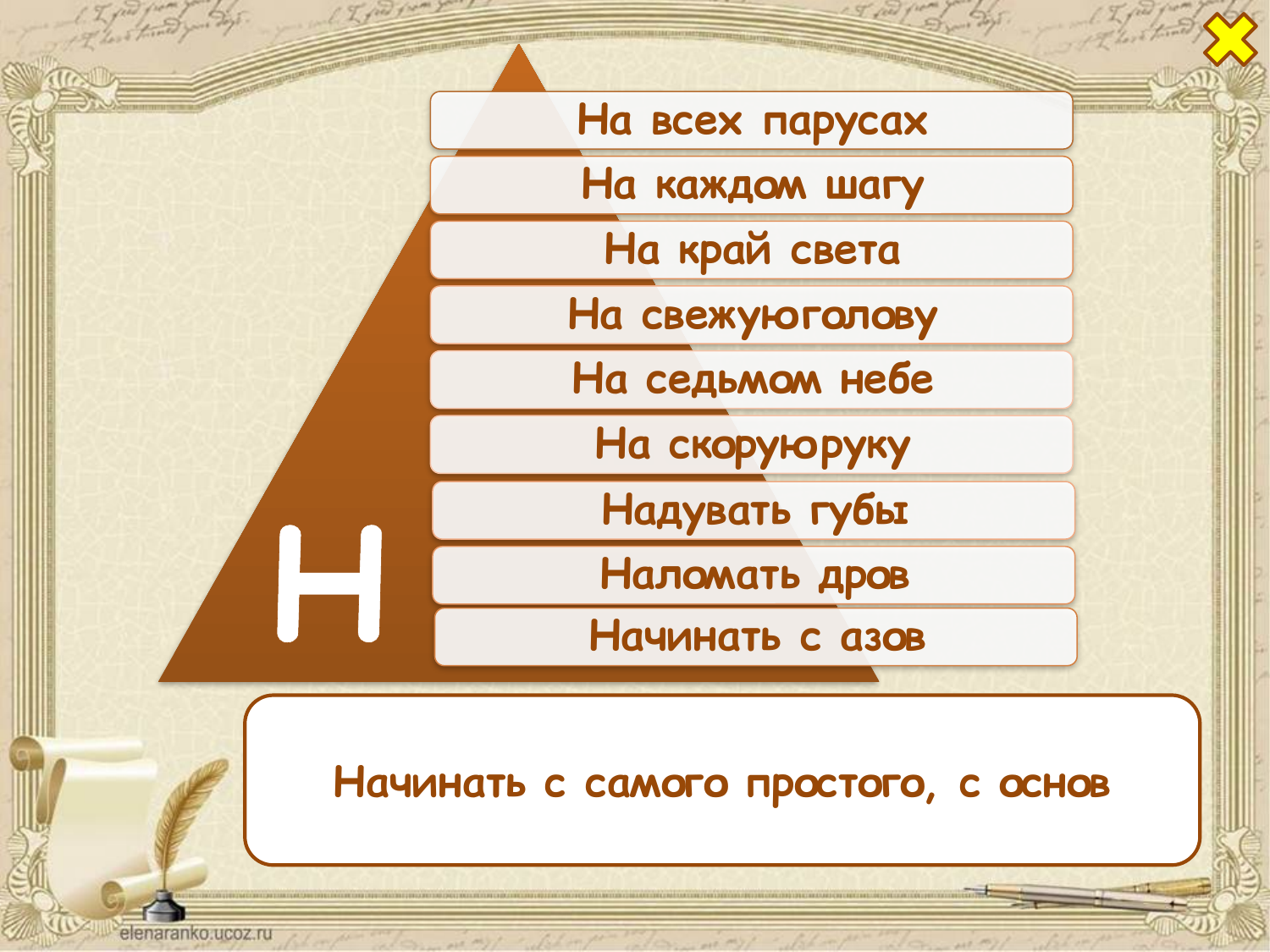

На всех парусах
На каждом шагу
На край света
На свежую голову
На седьмом небе
На скорую руку
Надувать губы
Наломать дров
Начинать с азов

Н

Начинать с самого простого, с основ